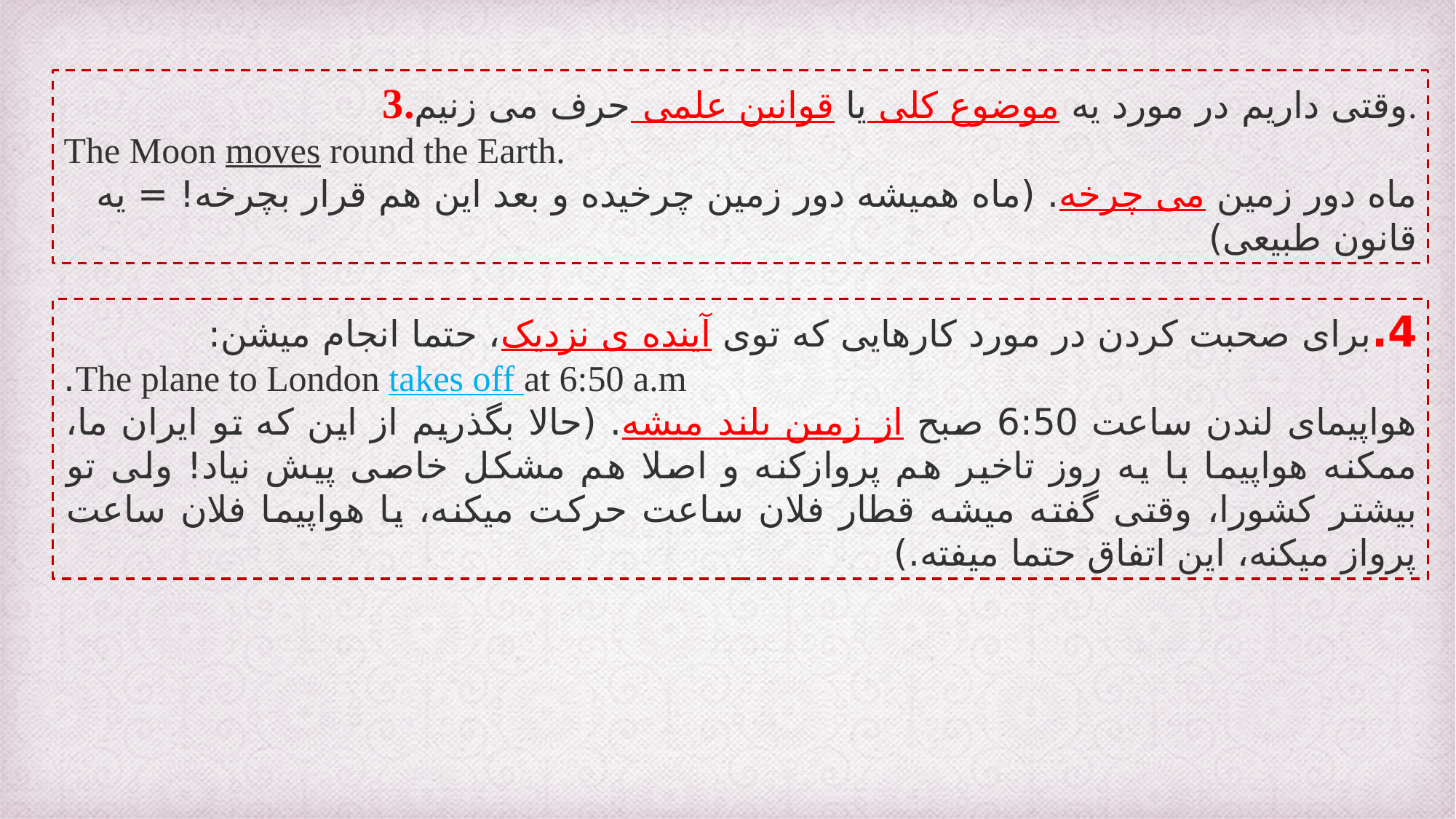

3.وقتی داریم در مورد یه موضوع کلی یا قوانین علمی حرف می زنیم.
The Moon moves round the Earth.
ماه دور زمین می چرخه. (ماه همیشه دور زمین چرخیده و بعد این هم قرار بچرخه! = یه قانون طبیعی)
4.برای صحبت کردن در مورد کارهایی که توی آینده ی نزدیک، حتما انجام میشن:
The plane to London takes off at 6:50 a.m.
هواپیمای لندن ساعت 6:50 صبح از زمین بلند میشه. (حالا بگذریم از این که تو ایران ما، ممکنه هواپیما با یه روز تاخیر هم پروازکنه و اصلا هم مشکل خاصی پیش نیاد! ولی تو بیشتر کشورا، وقتی گفته میشه قطار فلان ساعت حرکت میکنه، یا هواپیما فلان ساعت پرواز میکنه، این اتفاق حتما میفته.)